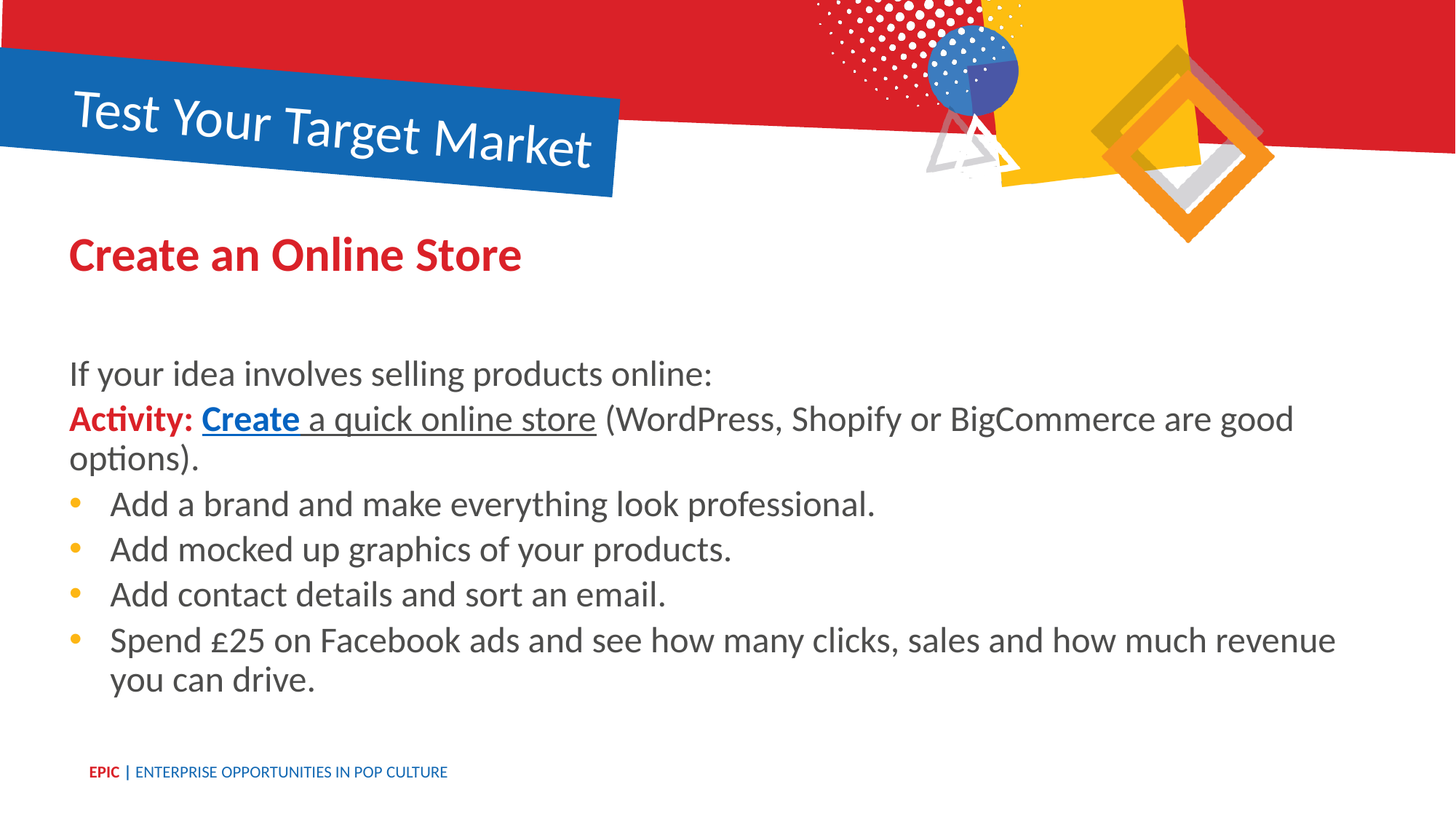

Test Your Target Market
Create an Online Store

If your idea involves selling products online:
Activity: Create a quick online store (WordPress, Shopify or BigCommerce are good options).
Add a brand and make everything look professional.
Add mocked up graphics of your products.
Add contact details and sort an email.
Spend £25 on Facebook ads and see how many clicks, sales and how much revenue you can drive.